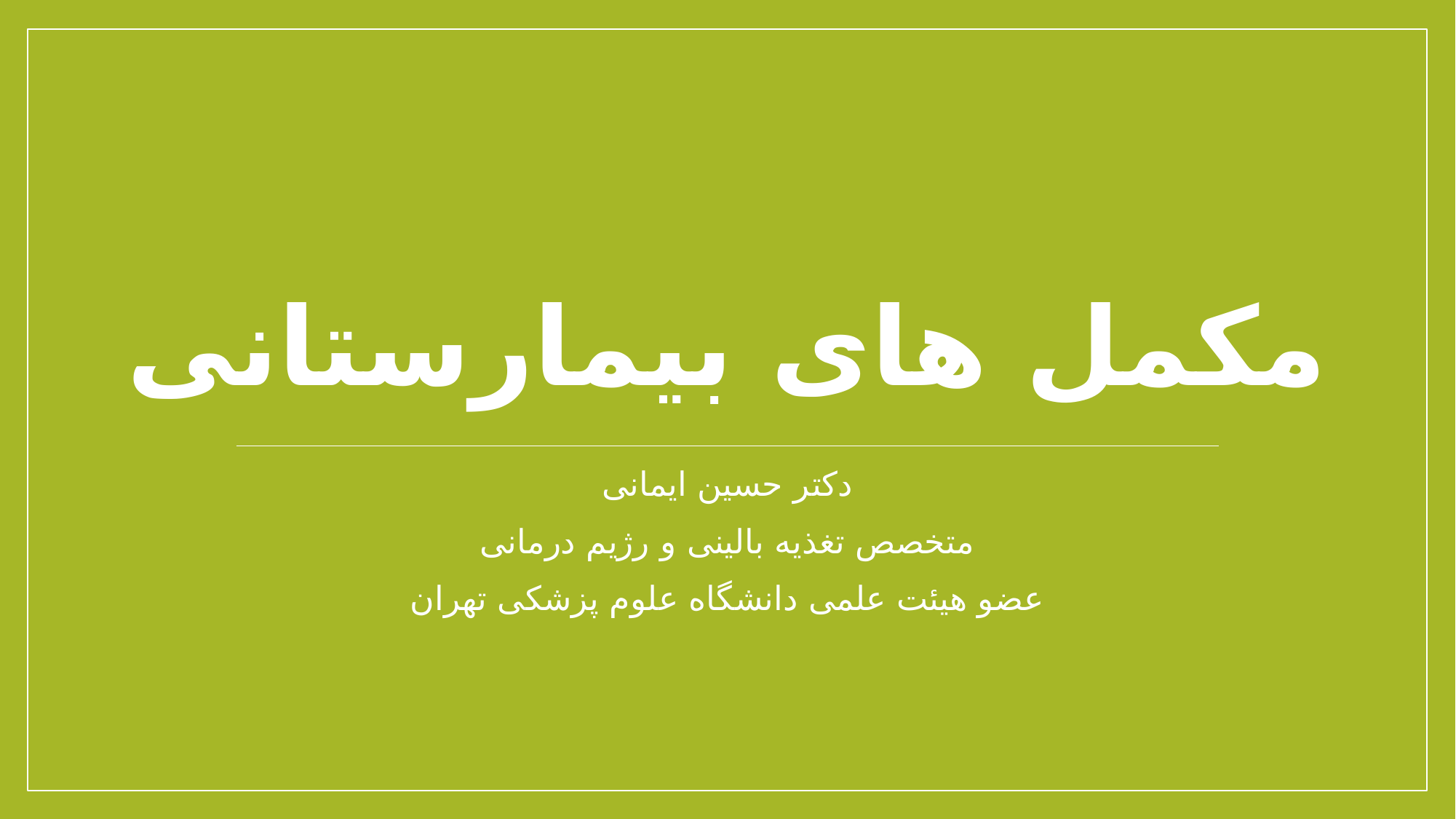

# مکمل های بیمارستانی
دکتر حسین ایمانی
متخصص تغذیه بالینی و رژیم درمانی
عضو هیئت علمی دانشگاه علوم پزشکی تهران